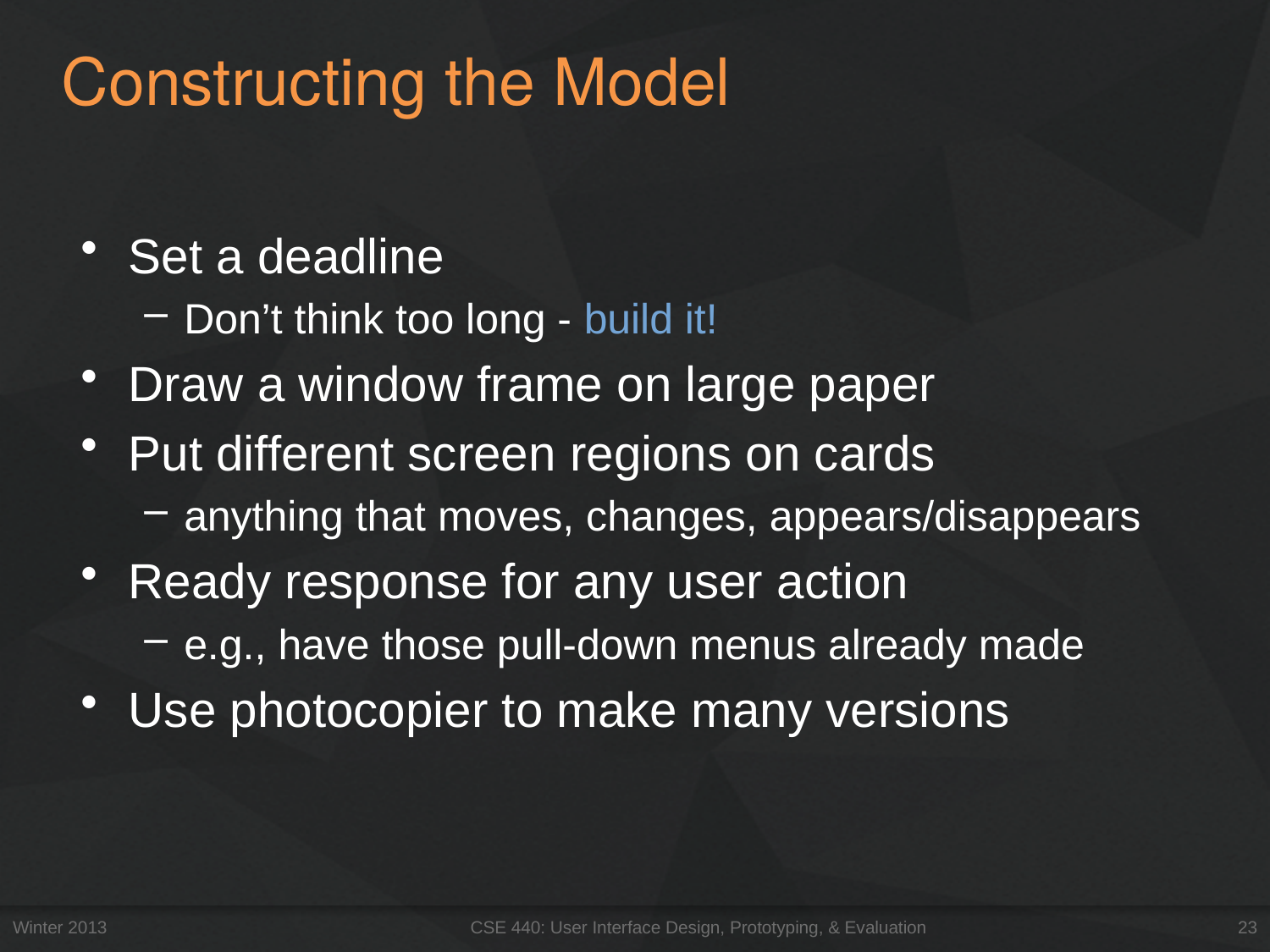

# Constructing the Model
Set a deadline
Don’t think too long - build it!
Draw a window frame on large paper
Put different screen regions on cards
anything that moves, changes, appears/disappears
Ready response for any user action
e.g., have those pull-down menus already made
Use photocopier to make many versions
Winter 2013
CSE 440: User Interface Design, Prototyping, & Evaluation
23